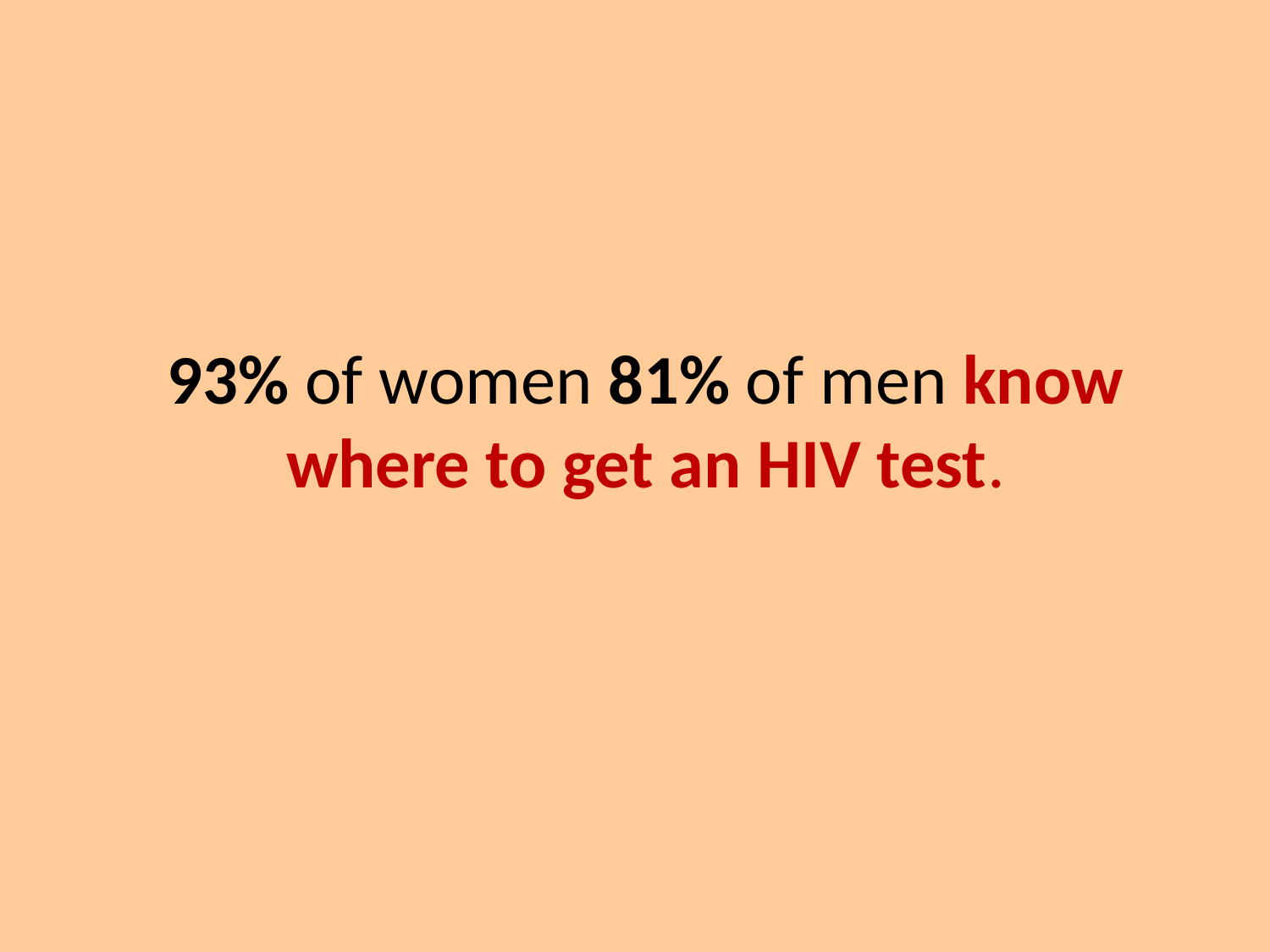

# 93% of women 81% of men know where to get an HIV test.